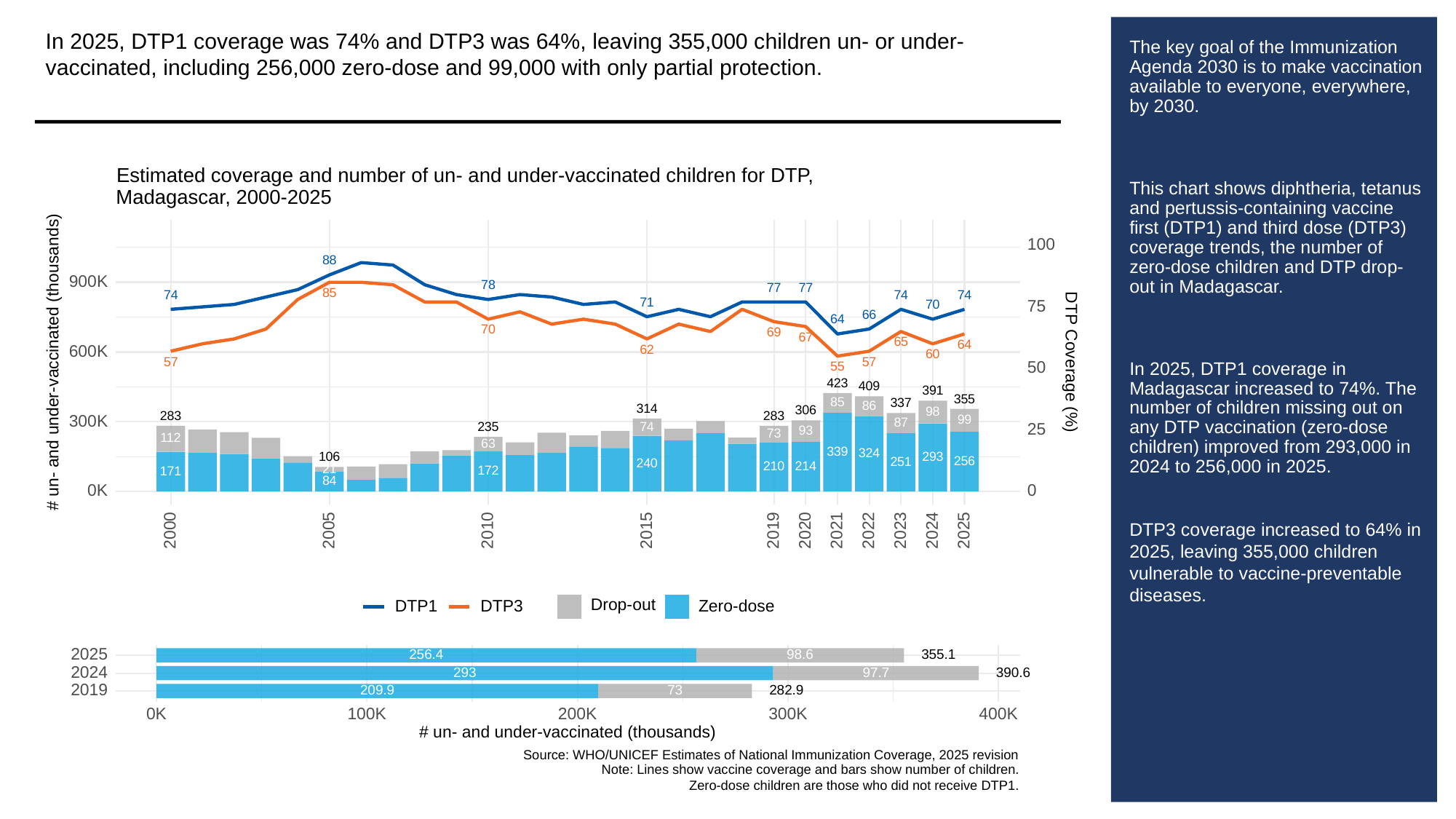

In 2025, DTP1 coverage was 74% and DTP3 was 64%, leaving 355,000 children un- or under-vaccinated, including 256,000 zero-dose and 99,000 with only partial protection.
# The key goal of the Immunization Agenda 2030 is to make vaccination available to everyone, everywhere, by 2030.

This chart shows diphtheria, tetanus and pertussis-containing vaccine first (DTP1) and third dose (DTP3) coverage trends, the number of zero-dose children and DTP drop-out in Madagascar.

In 2025, DTP1 coverage in Madagascar increased to 74%. The number of children missing out on any DTP vaccination (zero-dose children) improved from 293,000 in 2024 to 256,000 in 2025.

DTP3 coverage increased to 64% in 2025, leaving 355,000 children vulnerable to vaccine-preventable diseases.

Estimated coverage and number of un- and under-vaccinated children for DTP,
Madagascar, 2000-2025

100

88

900K
78

77
77
85
74
74
74
71
70
75
66
64

70
69
67
65
64
62
600K
60

# un- and under-vaccinated (thousands)
DTP Coverage (%)
57
57
50
55
423
409
391

355

85
337

86
314
306
98

283
283

300K
99

87

74
235

25

93

73

112

63

339

324

293

106

256
251

240
214
210

21

172
171

84

0K
0

2023
2000
2005
2010
2015
2019
2020
2021
2022
2024
2025

Drop-out
DTP3
Zero-dose
DTP1

2025
355.1
256.4
98.6

2024
293
390.6
97.7

2019
73
209.9
282.9

300K
0K
100K
200K
400K
# un- and under-vaccinated (thousands)
Source: WHO/UNICEF Estimates of National Immunization Coverage, 2025 revision
Note: Lines show vaccine coverage and bars show number of children.
Zero-dose children are those who did not receive DTP1.